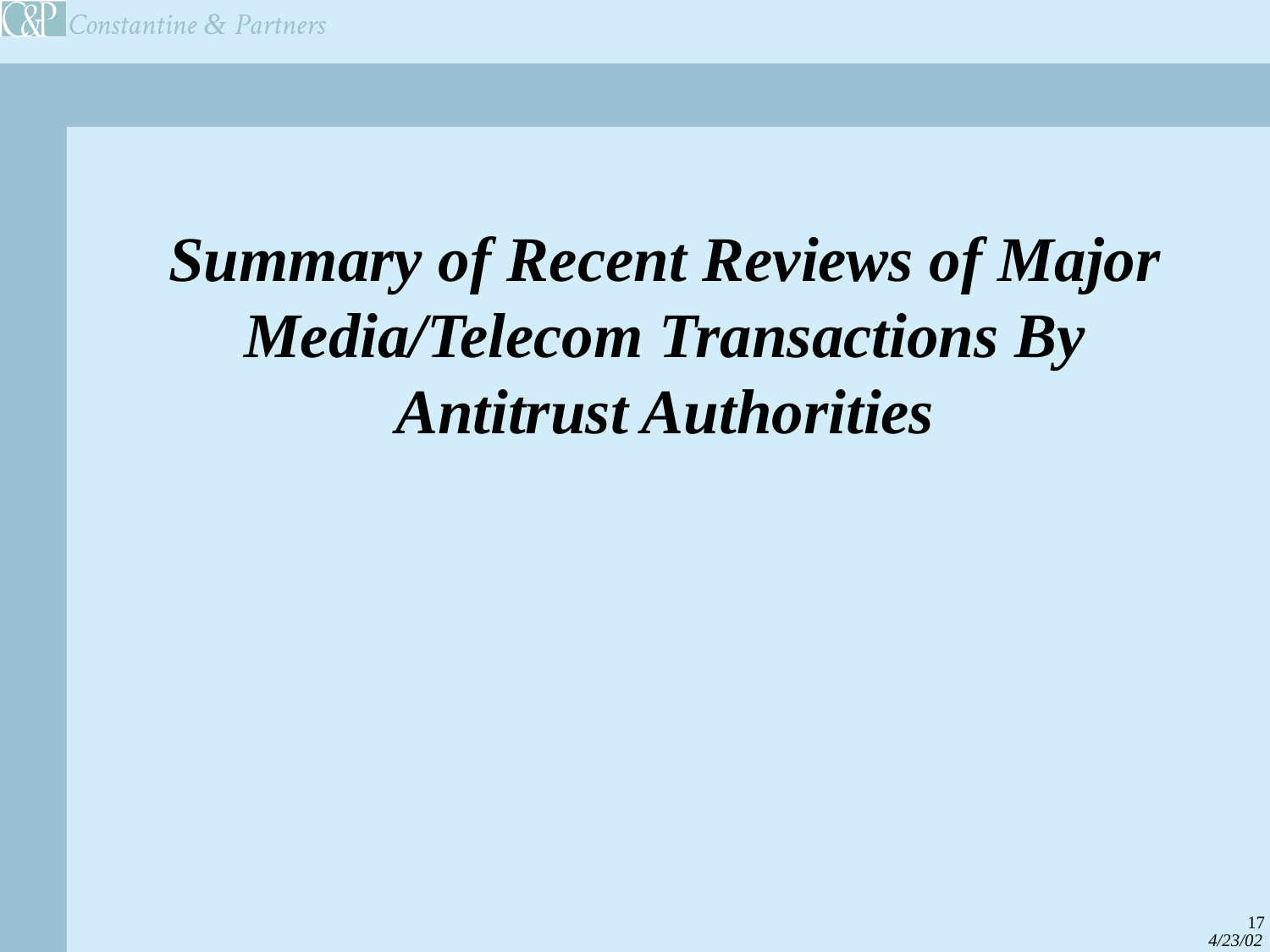

# Summary of Recent Reviews of Major Media/Telecom Transactions By Antitrust Authorities